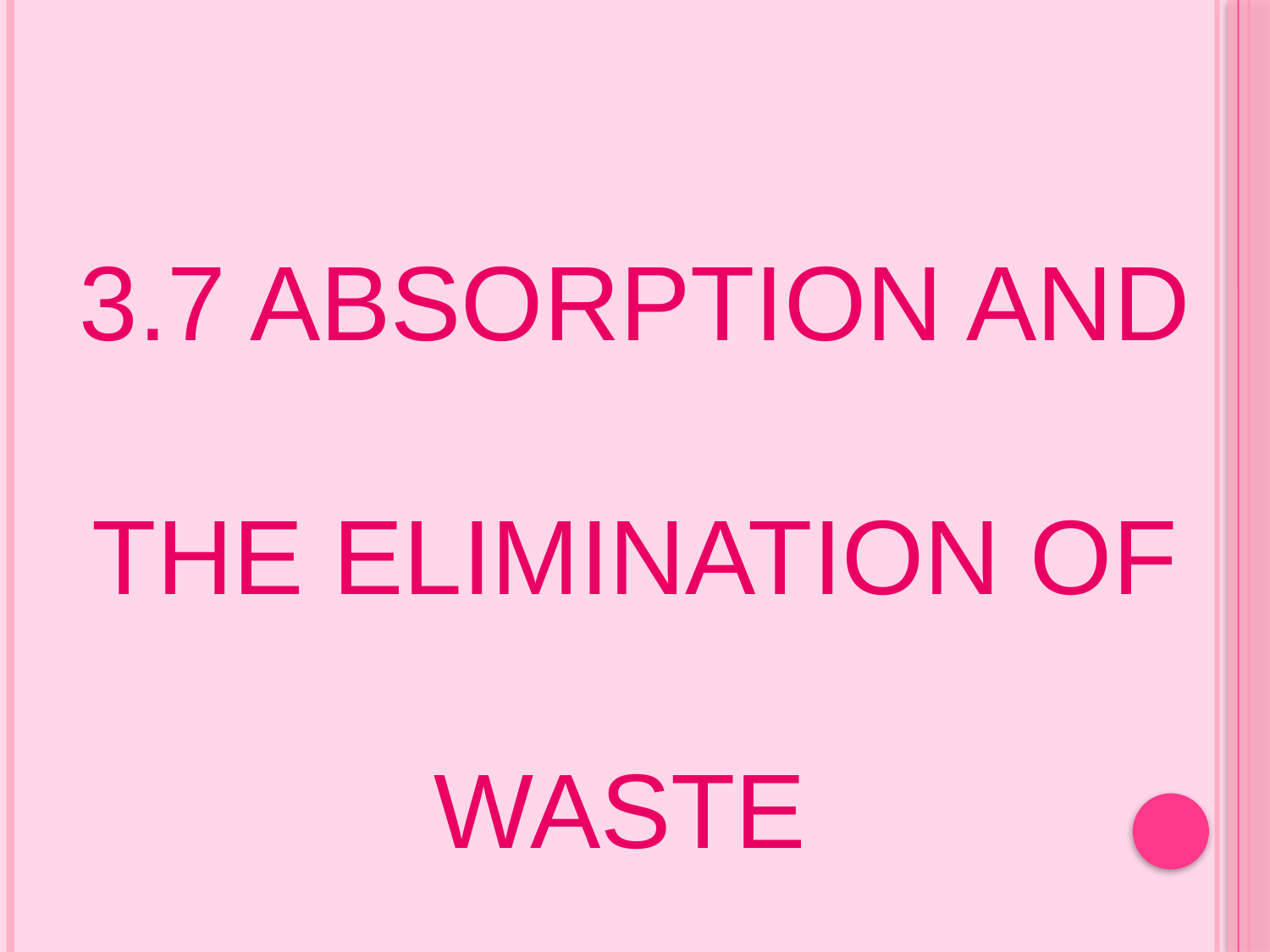

# 3.7 ABSORPTION AND THE ELIMINATION OF WASTE